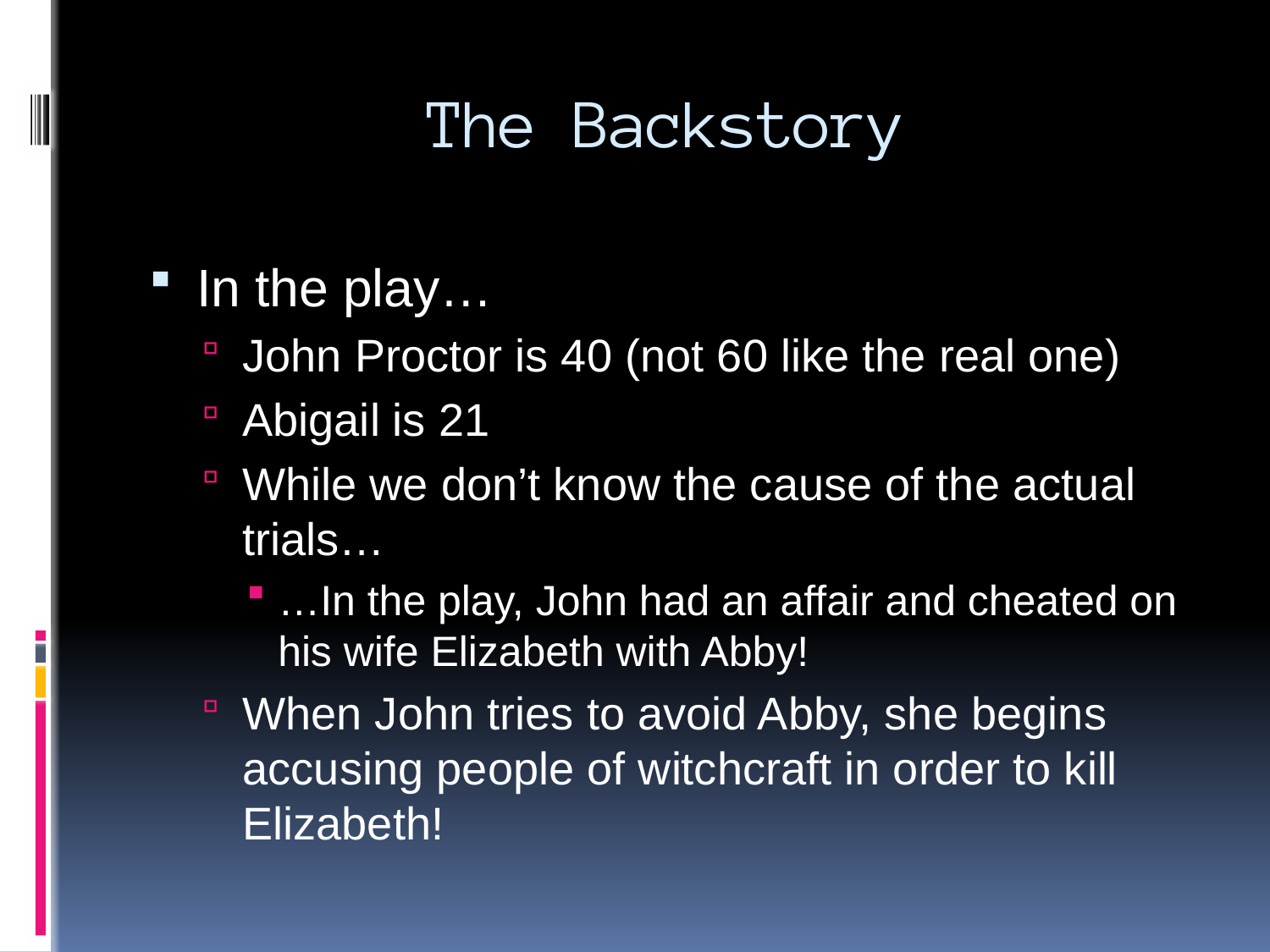

# The Backstory
In the play…
John Proctor is 40 (not 60 like the real one)
Abigail is 21
While we don’t know the cause of the actual trials…
…In the play, John had an affair and cheated on his wife Elizabeth with Abby!
When John tries to avoid Abby, she begins accusing people of witchcraft in order to kill Elizabeth!